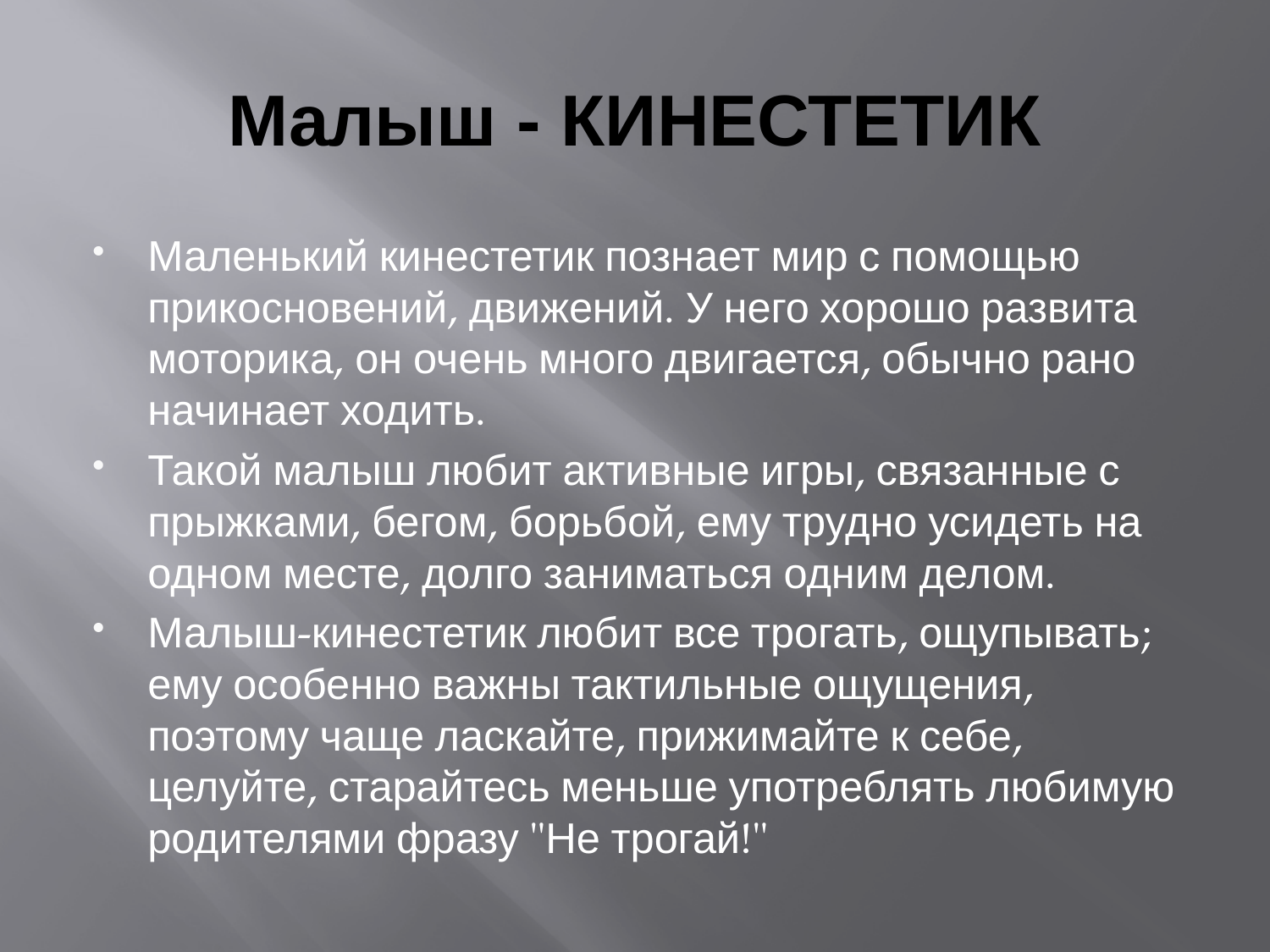

# Малыш - КИНЕСТЕТИК
Маленький кинестетик познает мир с помощью прикосновений, движений. У него хорошо развита моторика, он очень много двигается, обычно рано начинает ходить.
Такой малыш любит активные игры, связанные с прыжками, бегом, борьбой, ему трудно усидеть на одном месте, долго заниматься одним делом.
Малыш-кинестетик любит все трогать, ощупывать; ему особенно важны тактильные ощущения, поэтому чаще ласкайте, прижимайте к себе, целуйте, старайтесь меньше употреблять любимую родителями фразу "Не трогай!"